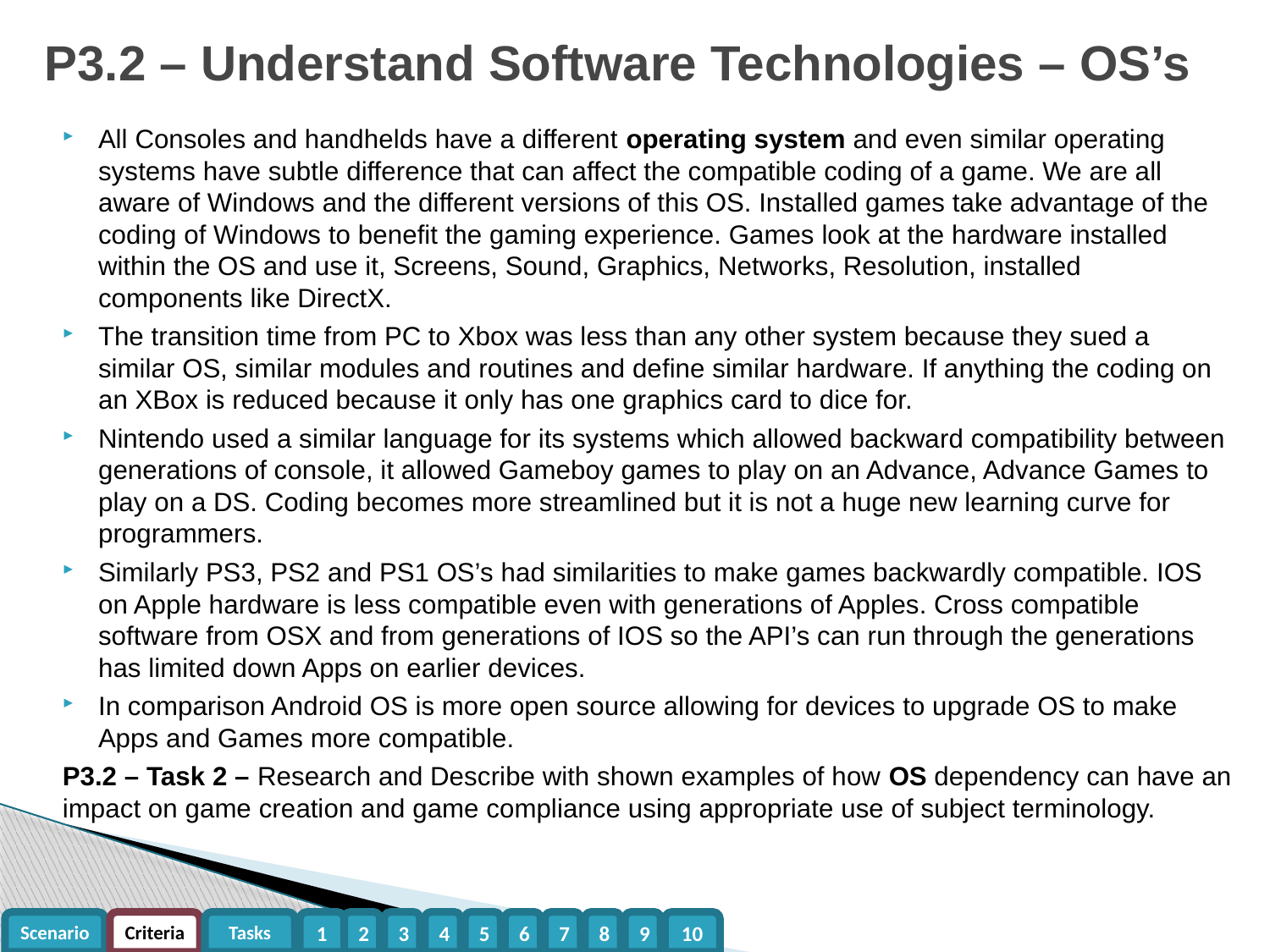

# P3.2 – Understand Software Technologies – OS’s
All Consoles and handhelds have a different operating system and even similar operating systems have subtle difference that can affect the compatible coding of a game. We are all aware of Windows and the different versions of this OS. Installed games take advantage of the coding of Windows to benefit the gaming experience. Games look at the hardware installed within the OS and use it, Screens, Sound, Graphics, Networks, Resolution, installed components like DirectX.
The transition time from PC to Xbox was less than any other system because they sued a similar OS, similar modules and routines and define similar hardware. If anything the coding on an XBox is reduced because it only has one graphics card to dice for.
Nintendo used a similar language for its systems which allowed backward compatibility between generations of console, it allowed Gameboy games to play on an Advance, Advance Games to play on a DS. Coding becomes more streamlined but it is not a huge new learning curve for programmers.
Similarly PS3, PS2 and PS1 OS’s had similarities to make games backwardly compatible. IOS on Apple hardware is less compatible even with generations of Apples. Cross compatible software from OSX and from generations of IOS so the API’s can run through the generations has limited down Apps on earlier devices.
In comparison Android OS is more open source allowing for devices to upgrade OS to make Apps and Games more compatible.
P3.2 – Task 2 – Research and Describe with shown examples of how OS dependency can have an impact on game creation and game compliance using appropriate use of subject terminology.